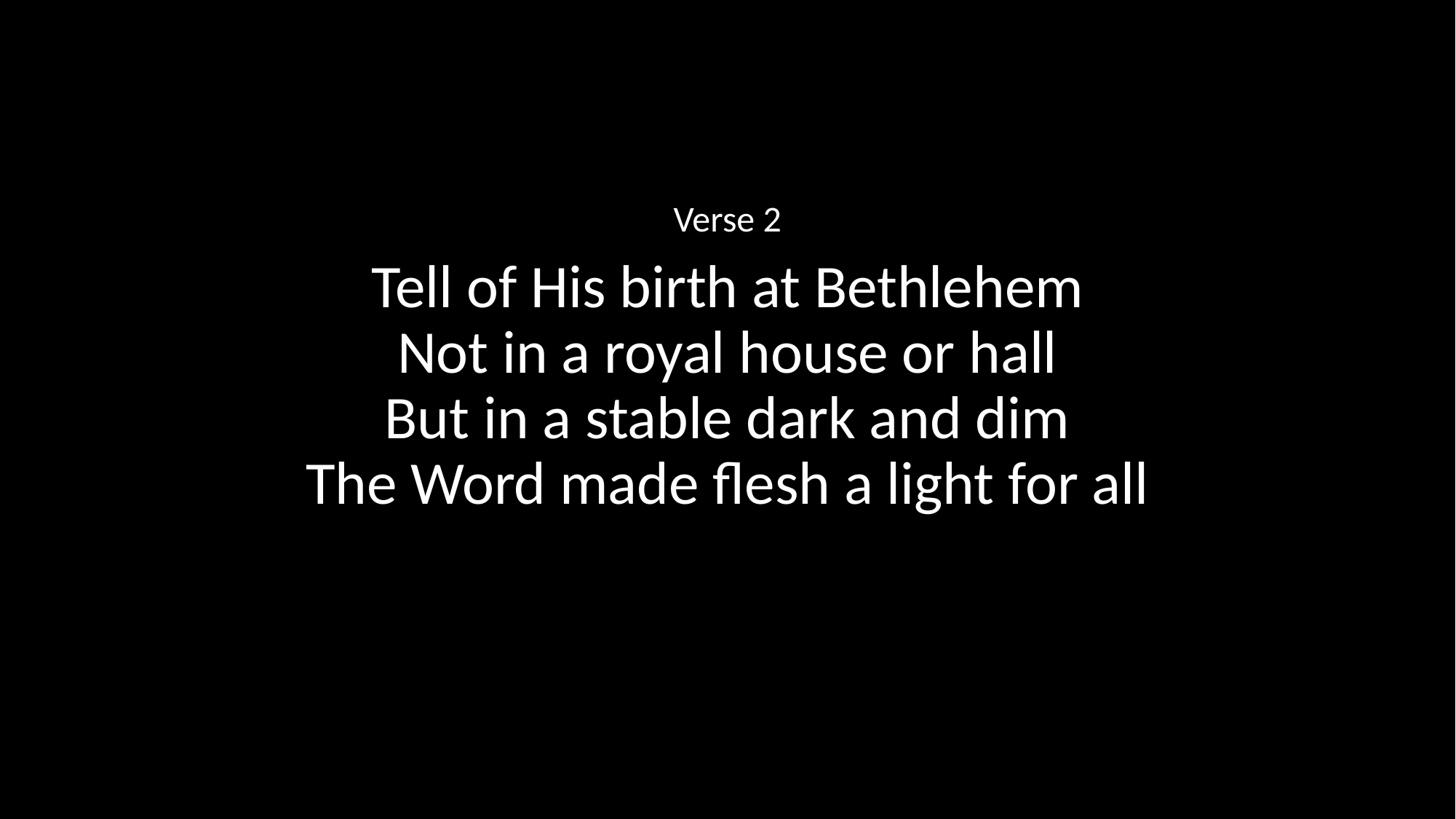

Verse 2
Tell of His birth at Bethlehem
Not in a royal house or hall
But in a stable dark and dim
The Word made flesh a light for all